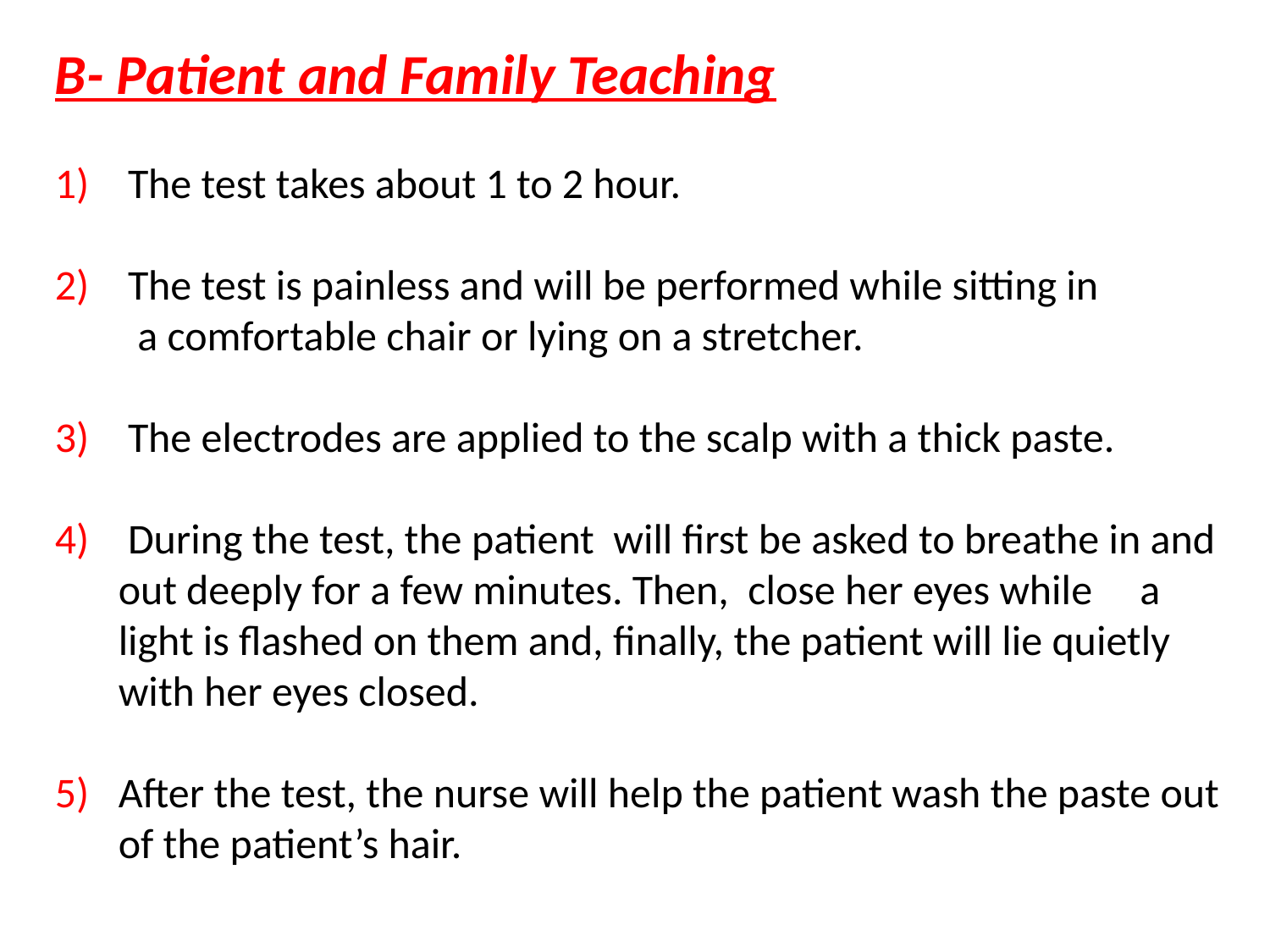

B- Patient and Family Teaching

 The test takes about 1 to 2 hour.

 The test is painless and will be performed while sitting in                a comfortable chair or lying on a stretcher.

 The electrodes are applied to the scalp with a thick paste.

 During the test, the patient  will first be asked to breathe in and out deeply for a few minutes. Then,  close her eyes while     a light is flashed on them and, finally, the patient will lie quietly with her eyes closed.

After the test, the nurse will help the patient wash the paste out of the patient’s hair.